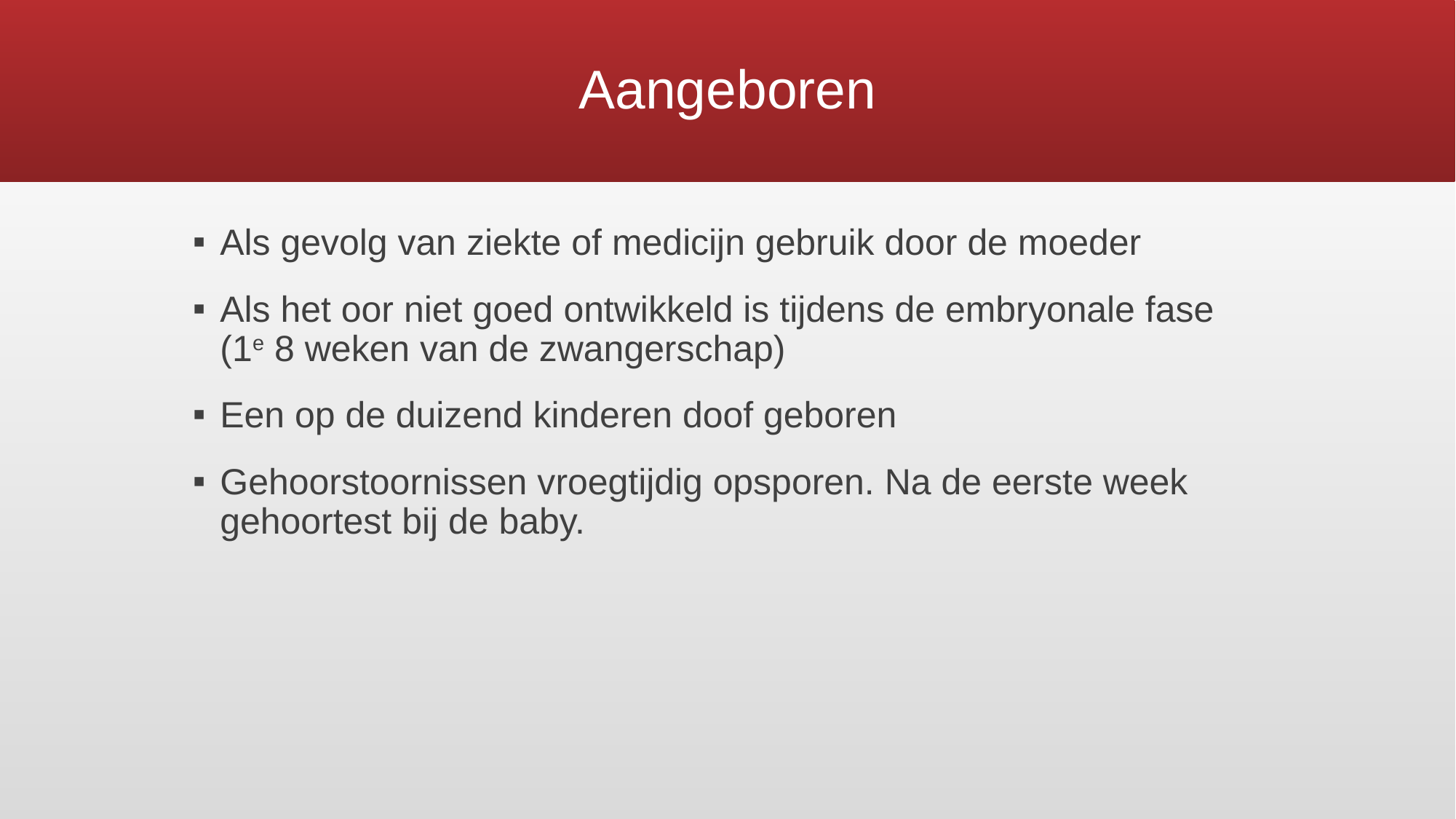

# Aangeboren
Als gevolg van ziekte of medicijn gebruik door de moeder
Als het oor niet goed ontwikkeld is tijdens de embryonale fase (1e 8 weken van de zwangerschap)
Een op de duizend kinderen doof geboren
Gehoorstoornissen vroegtijdig opsporen. Na de eerste week gehoortest bij de baby.